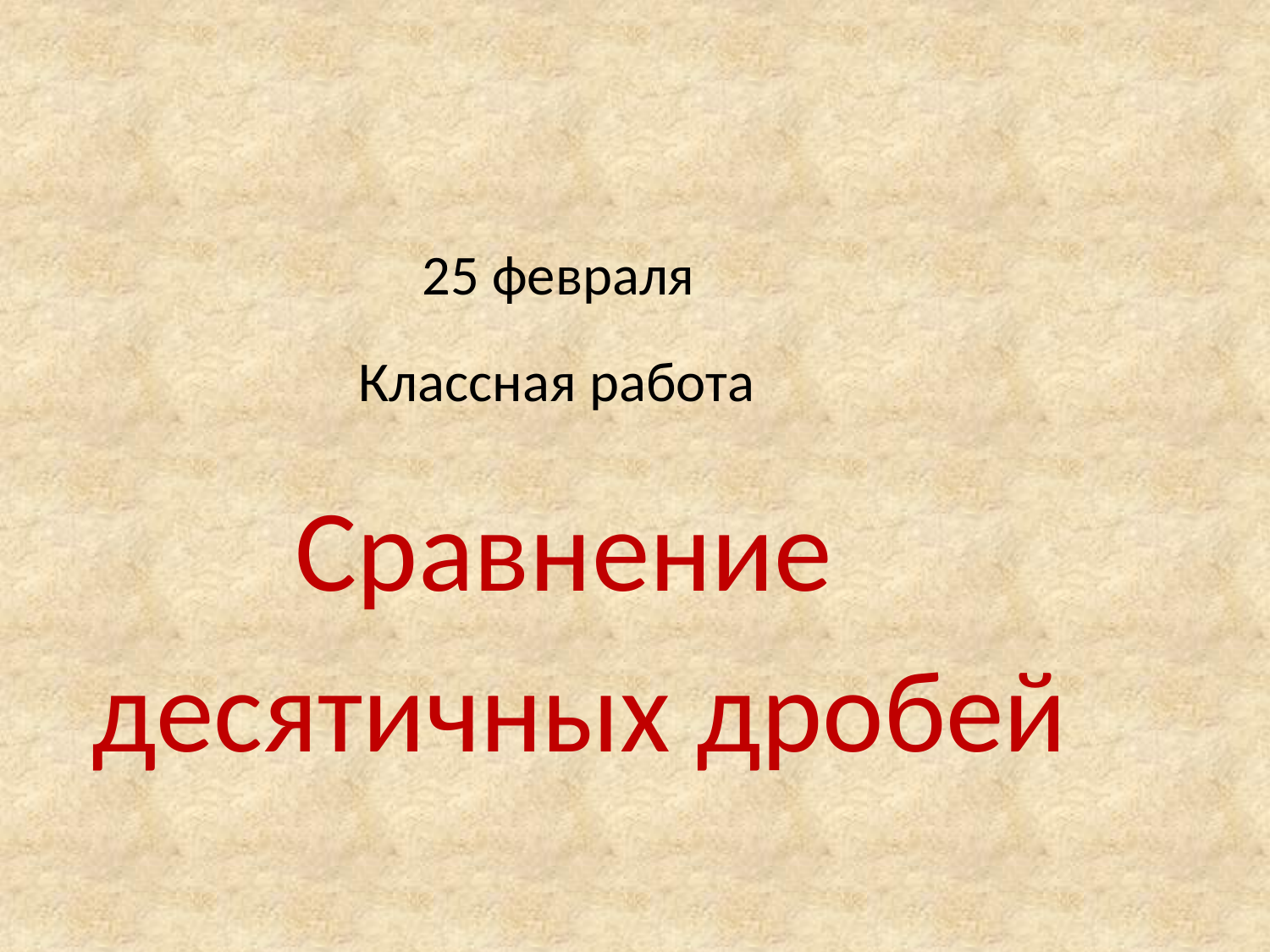

#
                          25 февраля
                     Классная работа
                Сравнение десятичных дробей